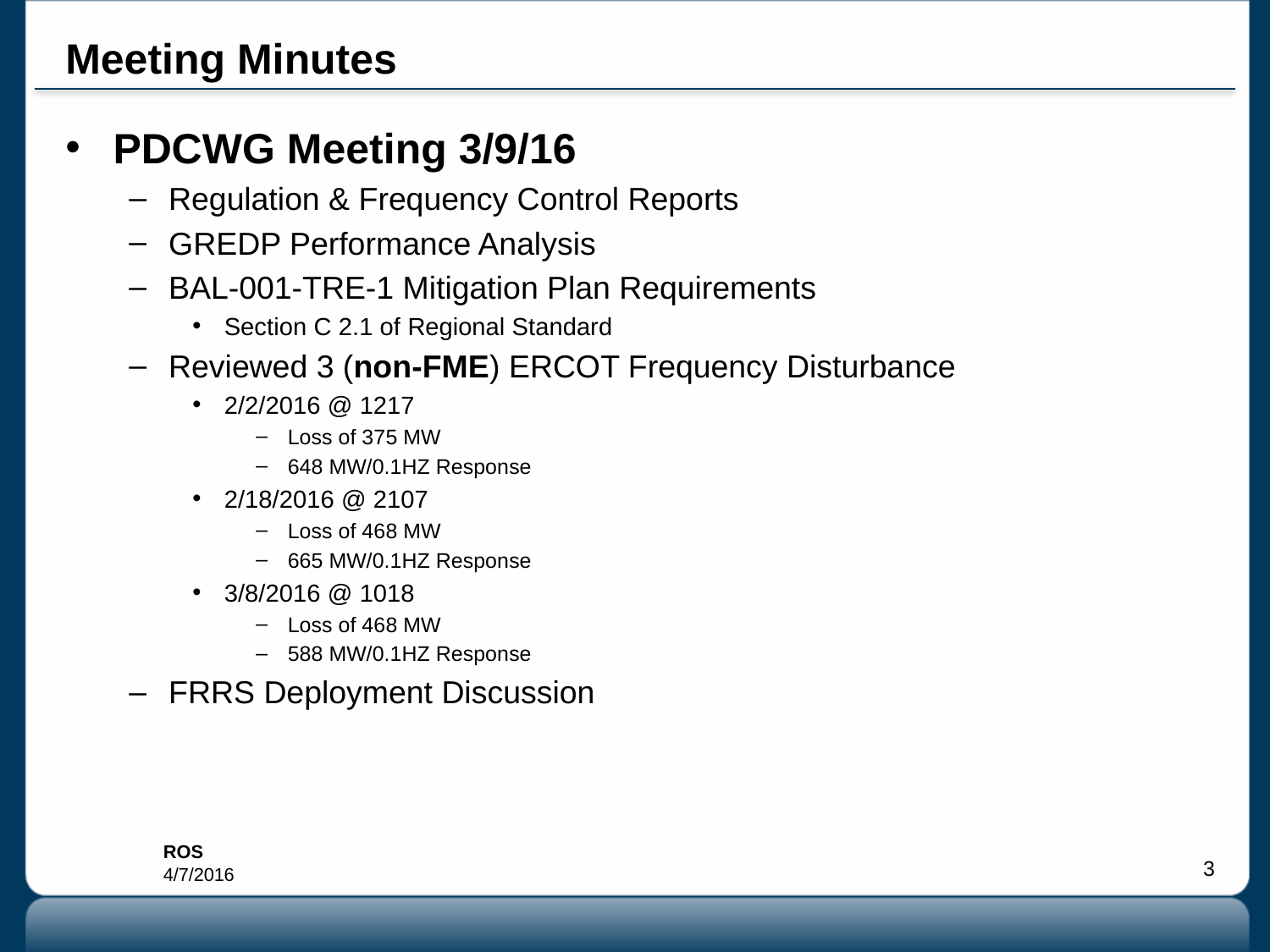

# Meeting Minutes
PDCWG Meeting 3/9/16
Regulation & Frequency Control Reports
GREDP Performance Analysis
BAL-001-TRE-1 Mitigation Plan Requirements
Section C 2.1 of Regional Standard
Reviewed 3 (non-FME) ERCOT Frequency Disturbance
2/2/2016 @ 1217
Loss of 375 MW
648 MW/0.1HZ Response
2/18/2016 @ 2107
Loss of 468 MW
665 MW/0.1HZ Response
3/8/2016 @ 1018
Loss of 468 MW
588 MW/0.1HZ Response
FRRS Deployment Discussion